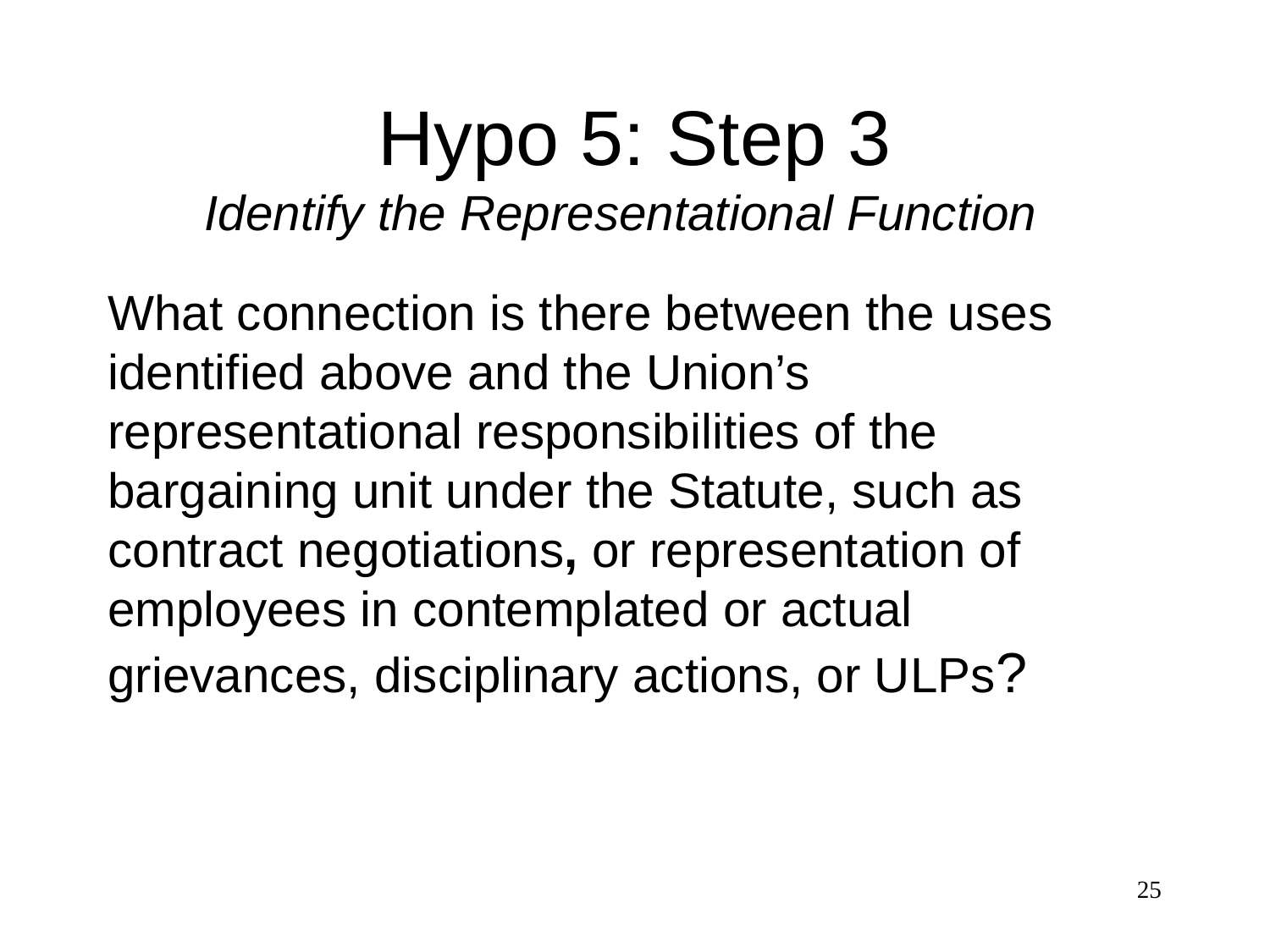

# Hypo 5: Step 3 Identify the Representational Function
What connection is there between the uses identified above and the Union’s representational responsibilities of the bargaining unit under the Statute, such as contract negotiations, or representation of employees in contemplated or actual grievances, disciplinary actions, or ULPs?
25